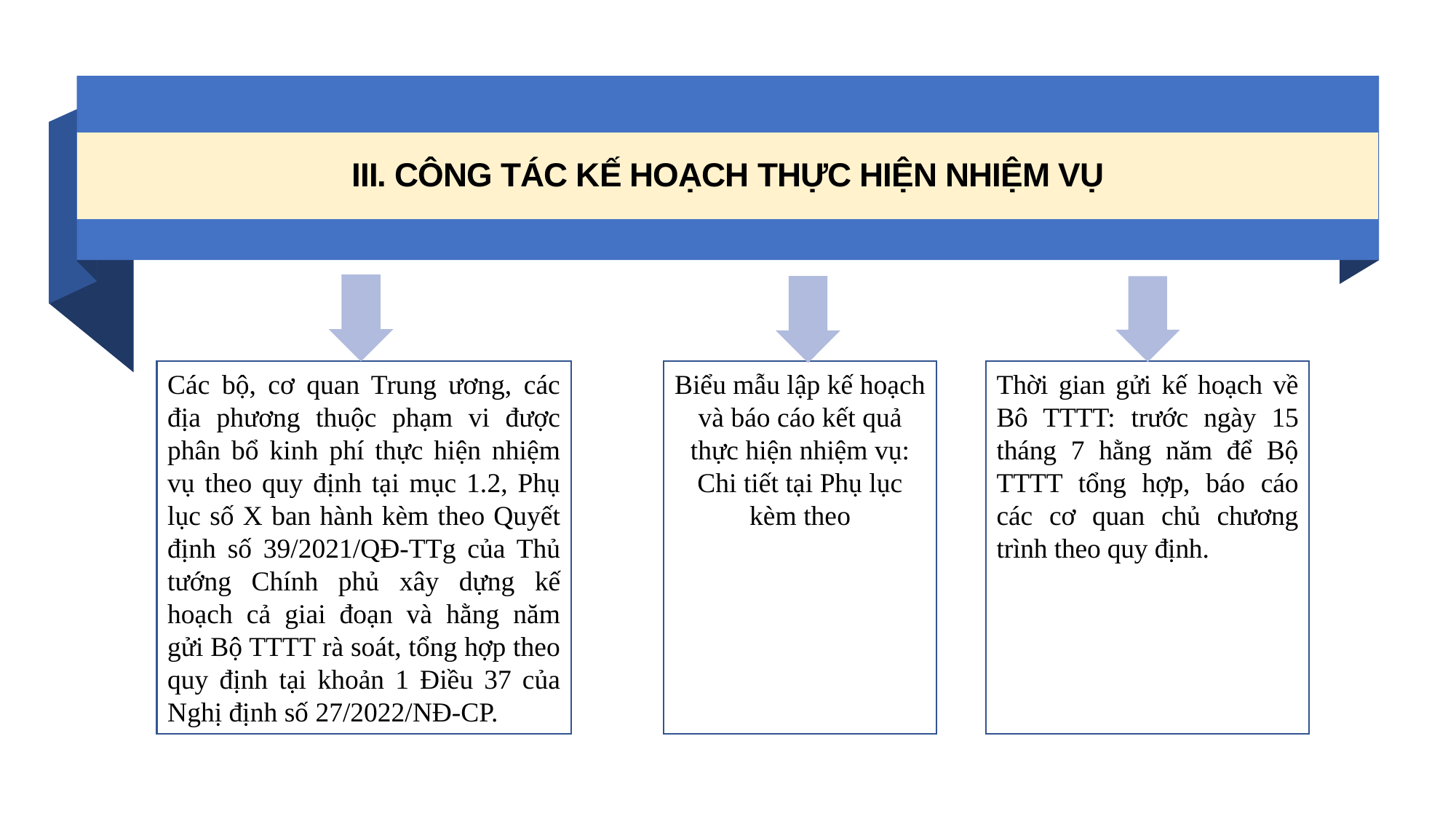

# III. CÔNG TÁC KẾ HOẠCH THỰC HIỆN NHIỆM VỤ

Biểu mẫu lập kế hoạch và báo cáo kết quả thực hiện nhiệm vụ: Chi tiết tại Phụ lục kèm theo
Thời gian gửi kế hoạch về Bô TTTT: trước ngày 15 tháng 7 hằng năm để Bộ TTTT tổng hợp, báo cáo các cơ quan chủ chương trình theo quy định.

Các bộ, cơ quan Trung ương, các địa phương thuộc phạm vi được phân bổ kinh phí thực hiện nhiệm vụ theo quy định tại mục 1.2, Phụ lục số X ban hành kèm theo Quyết định số 39/2021/QĐ-TTg của Thủ tướng Chính phủ xây dựng kế hoạch cả giai đoạn và hằng năm gửi Bộ TTTT rà soát, tổng hợp theo quy định tại khoản 1 Điều 37 của Nghị định số 27/2022/NĐ-CP.